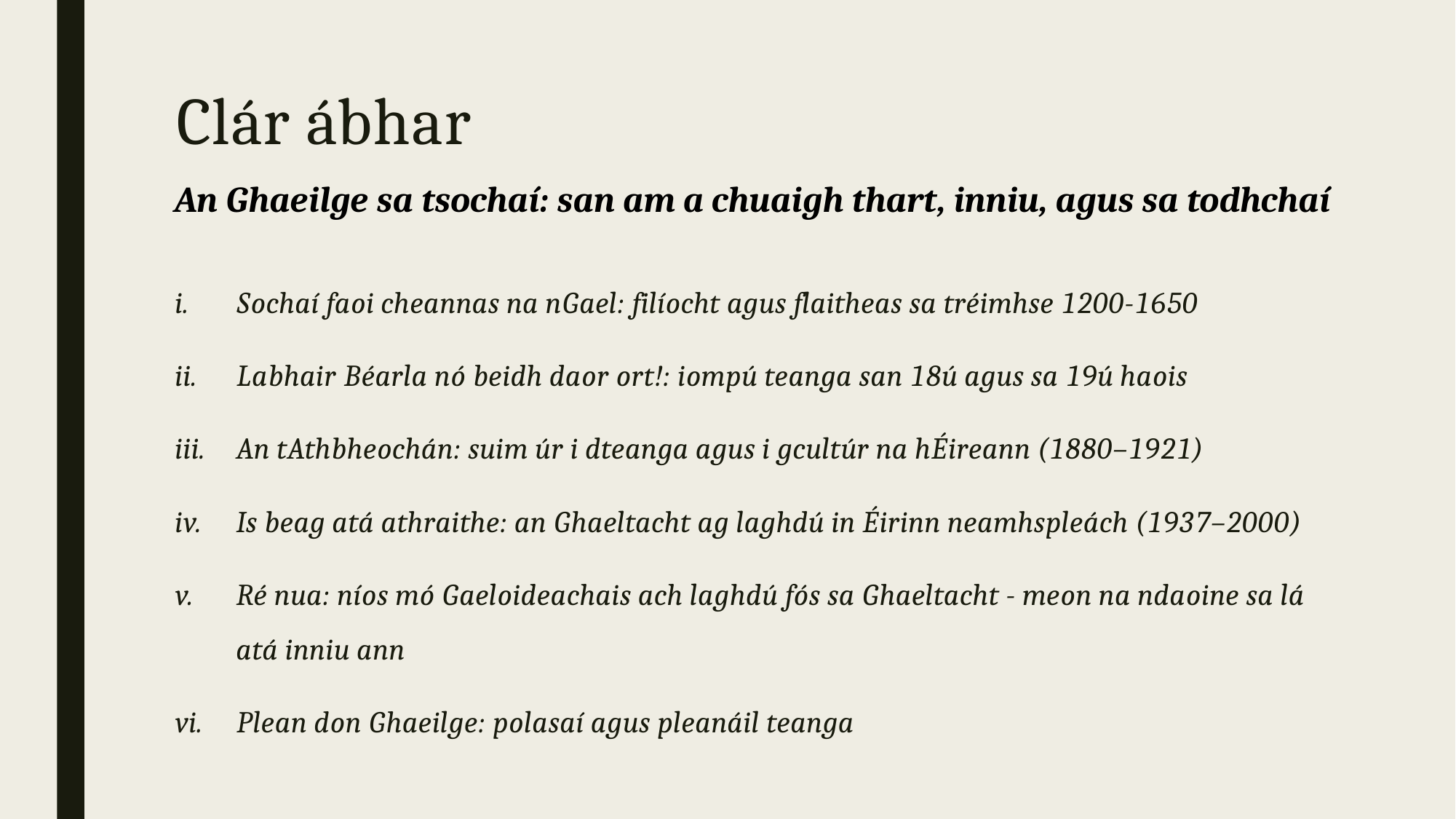

# Clár ábhar
An Ghaeilge sa tsochaí: san am a chuaigh thart, inniu, agus sa todhchaí
Sochaí faoi cheannas na nGael: filíocht agus flaitheas sa tréimhse 1200-1650
Labhair Béarla nó beidh daor ort!: iompú teanga san 18ú agus sa 19ú haois
An tAthbheochán: suim úr i dteanga agus i gcultúr na hÉireann (1880–1921)
Is beag atá athraithe: an Ghaeltacht ag laghdú in Éirinn neamhspleách (1937–2000)
Ré nua: níos mó Gaeloideachais ach laghdú fós sa Ghaeltacht - meon na ndaoine sa lá atá inniu ann
Plean don Ghaeilge: polasaí agus pleanáil teanga